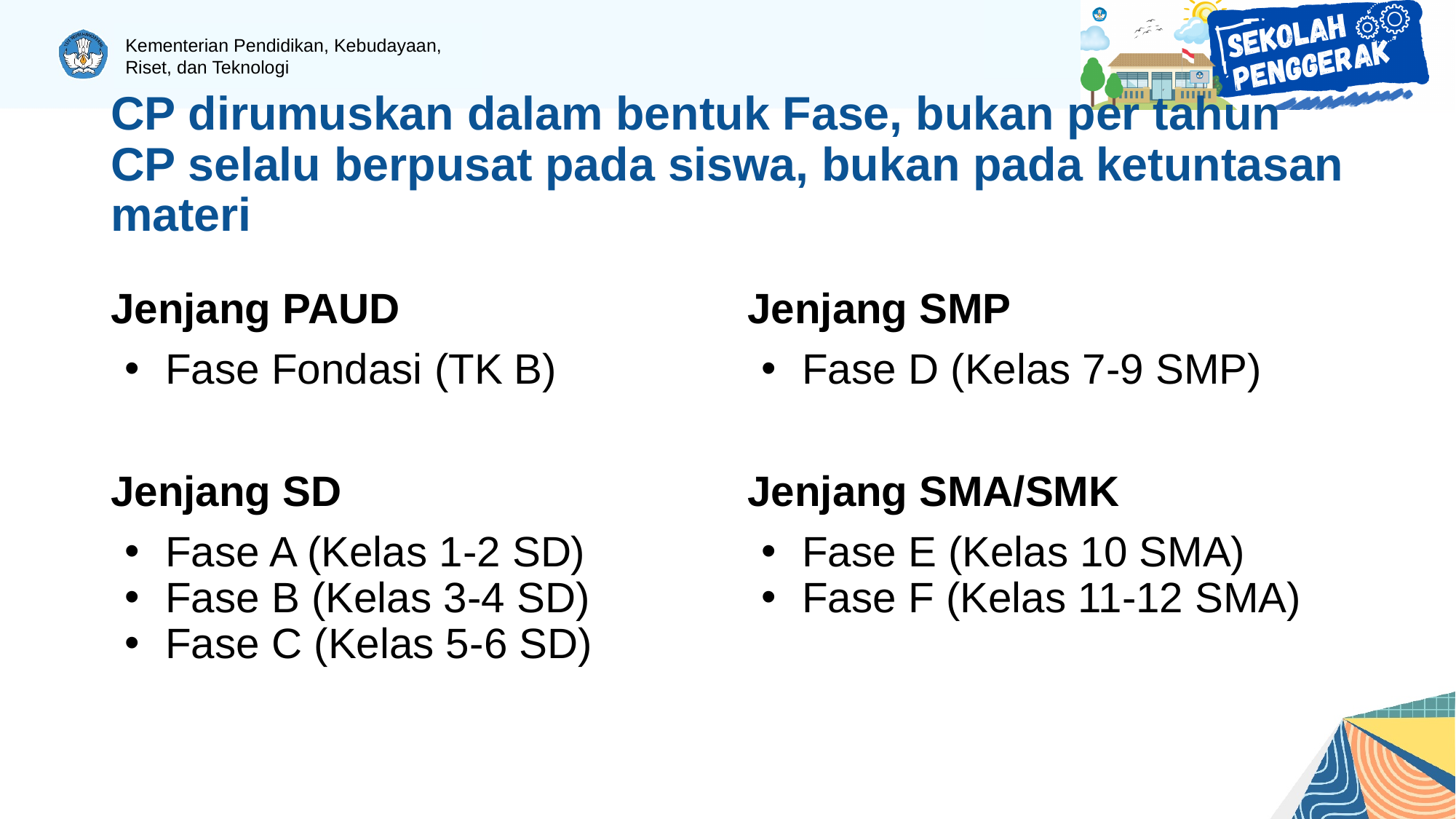

# CP dirumuskan dalam bentuk Fase, bukan per tahun
CP selalu berpusat pada siswa, bukan pada ketuntasan materi

Jenjang PAUD
Fase Fondasi (TK B)

Jenjang SD
Fase A (Kelas 1-2 SD)
Fase B (Kelas 3-4 SD)
Fase C (Kelas 5-6 SD)
Jenjang SMP
Fase D (Kelas 7-9 SMP)

Jenjang SMA/SMK
Fase E (Kelas 10 SMA)
Fase F (Kelas 11-12 SMA)